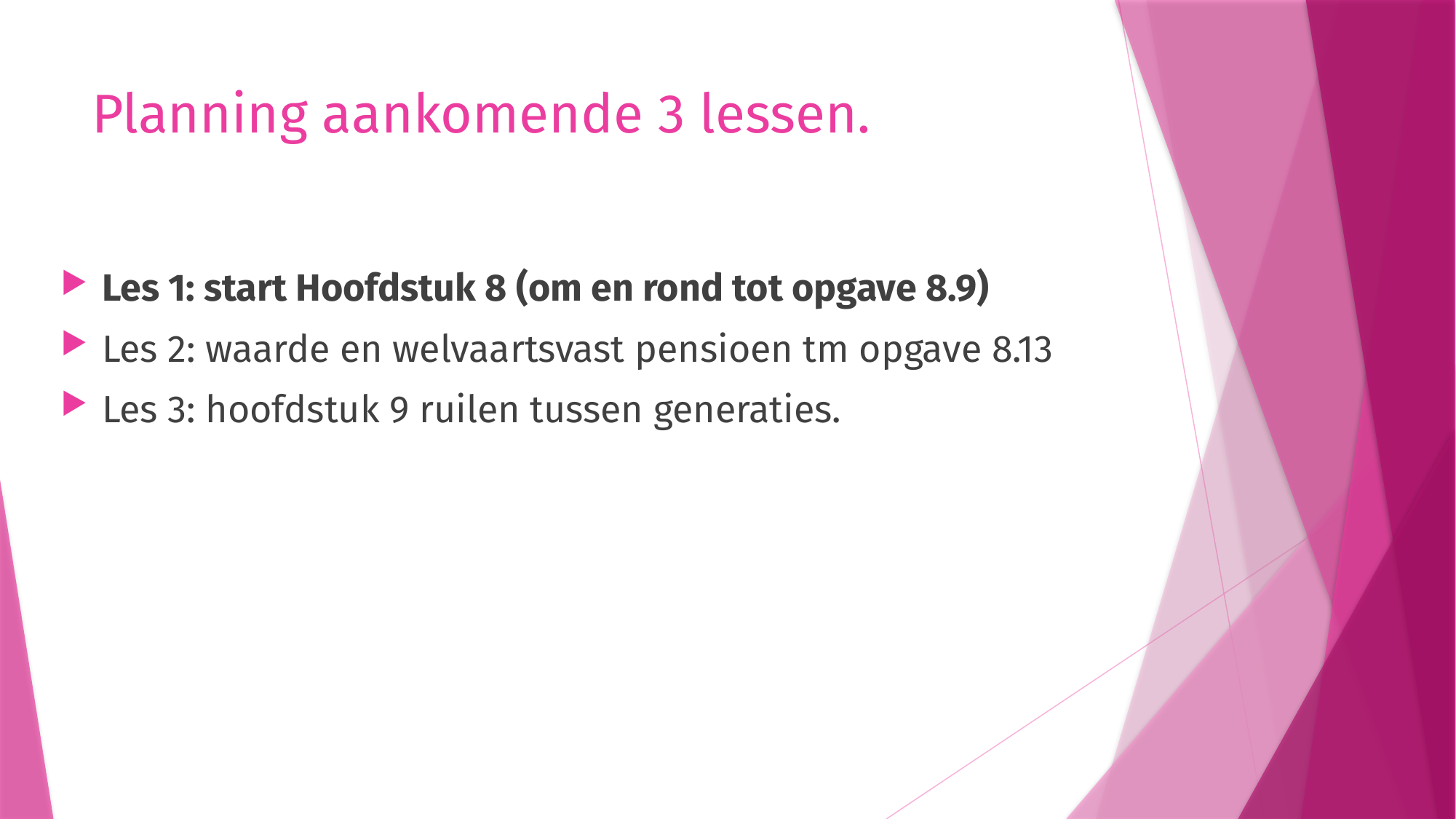

# Planning aankomende 3 lessen.
Les 1: start Hoofdstuk 8 (om en rond tot opgave 8.9)
Les 2: waarde en welvaartsvast pensioen tm opgave 8.13
Les 3: hoofdstuk 9 ruilen tussen generaties.